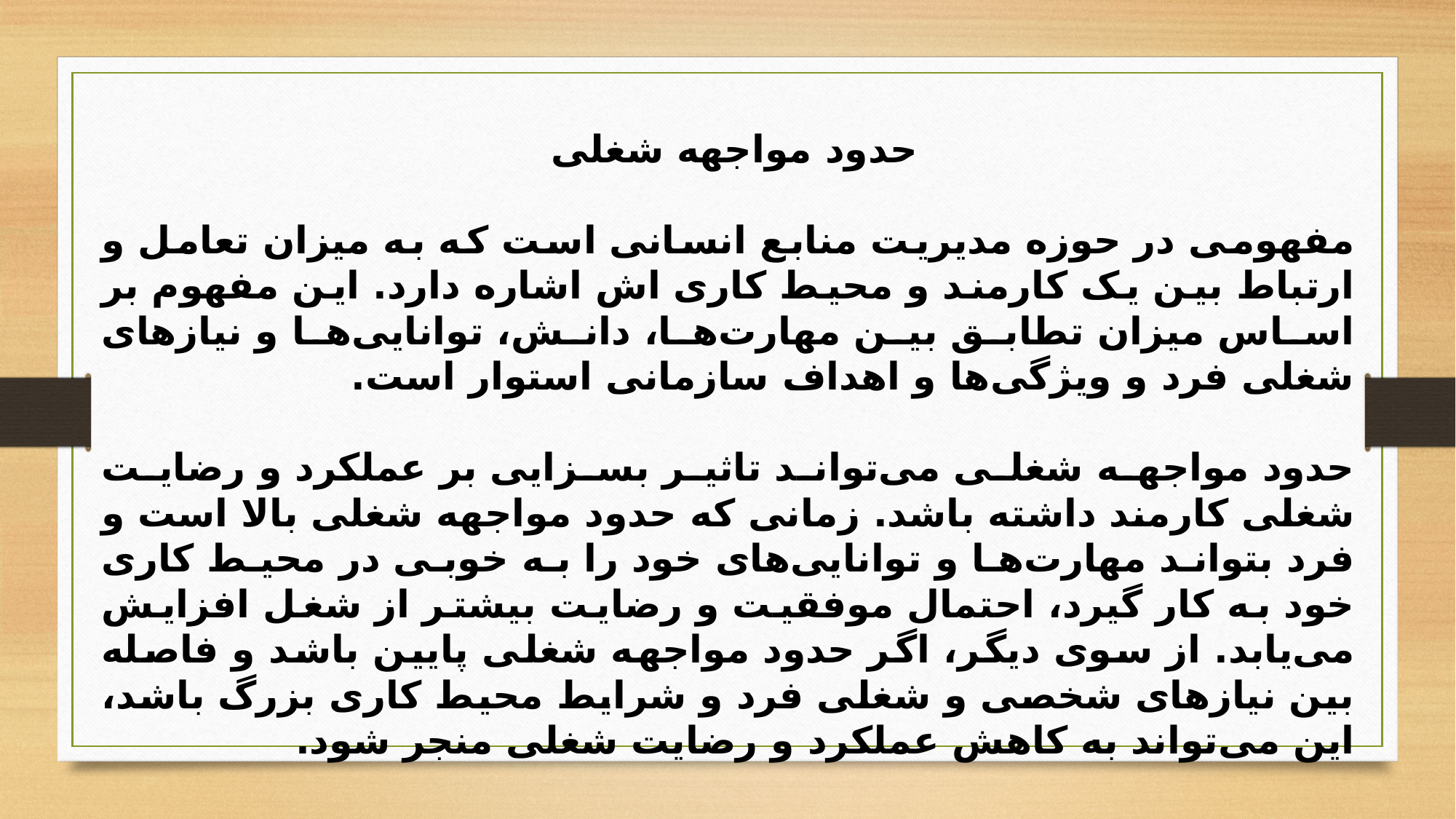

حدود مواجهه شغلی

مفهومی در حوزه مدیریت منابع انسانی است که به میزان تعامل و ارتباط بین یک کارمند و محیط کاری اش اشاره دارد. این مفهوم بر اساس میزان تطابق بین مهارت‌ها، دانش، توانایی‌ها و نیازهای شغلی فرد و ویژگی‌ها و اهداف سازمانی استوار است.

حدود مواجهه شغلی می‌تواند تاثیر بسزایی بر عملکرد و رضایت شغلی کارمند داشته باشد. زمانی که حدود مواجهه شغلی بالا است و فرد بتواند مهارت‌ها و توانایی‌های خود را به خوبی در محیط کاری خود به کار گیرد، احتمال موفقیت و رضایت بیشتر از شغل افزایش می‌یابد. از سوی دیگر، اگر حدود مواجهه شغلی پایین باشد و فاصله بین نیازهای شخصی و شغلی فرد و شرایط محیط کاری بزرگ باشد، این می‌تواند به کاهش عملکرد و رضایت شغلی منجر شود.